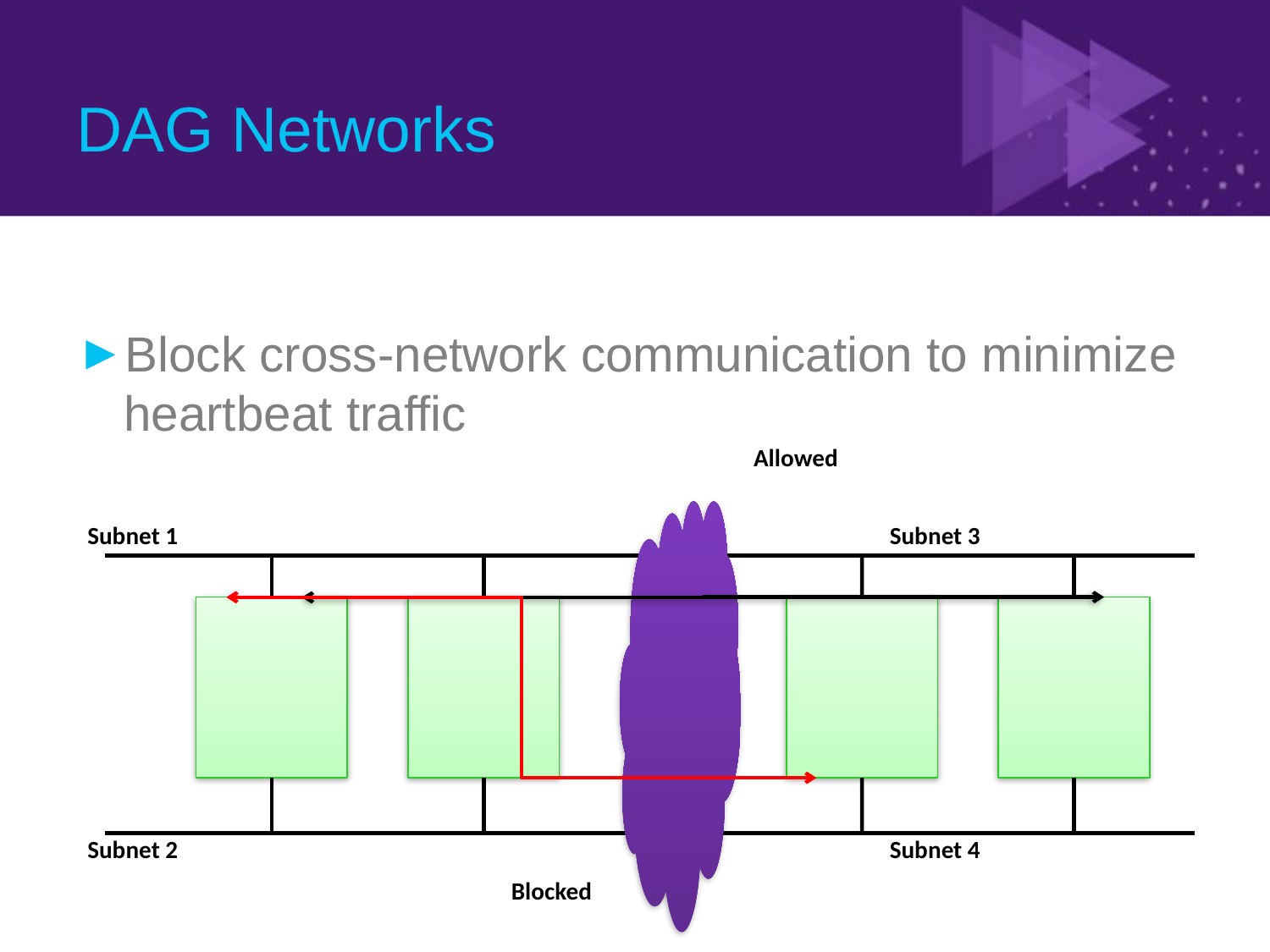

# DAG Networks
Block cross-network communication to minimize heartbeat traffic
Allowed

Subnet 1
Subnet 3

Subnet 2
Subnet 4
Blocked